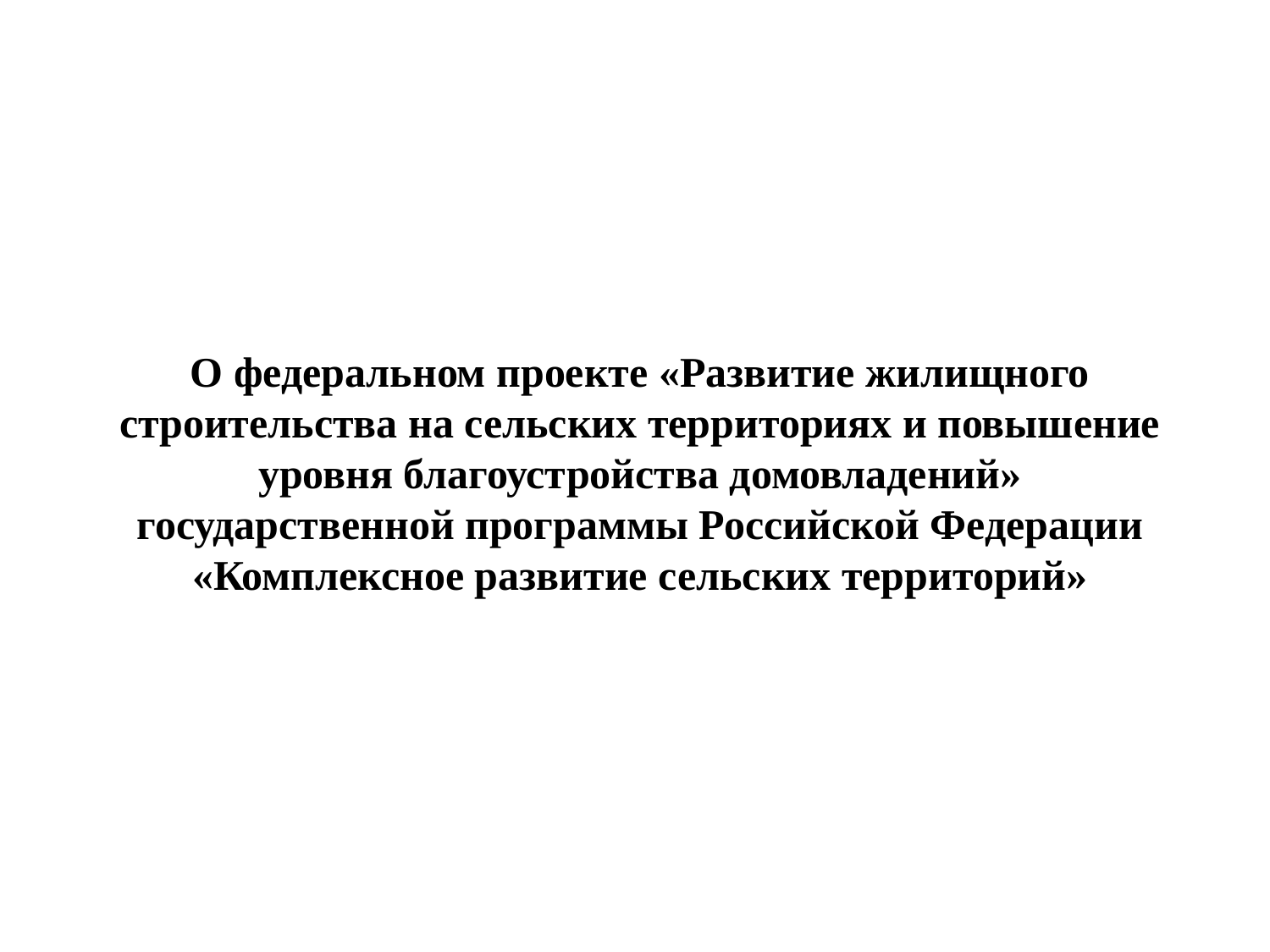

# О федеральном проекте «Развитие жилищного строительства на сельских территориях и повышение уровня благоустройства домовладений» государственной программы Российской Федерации «Комплексное развитие сельских территорий»